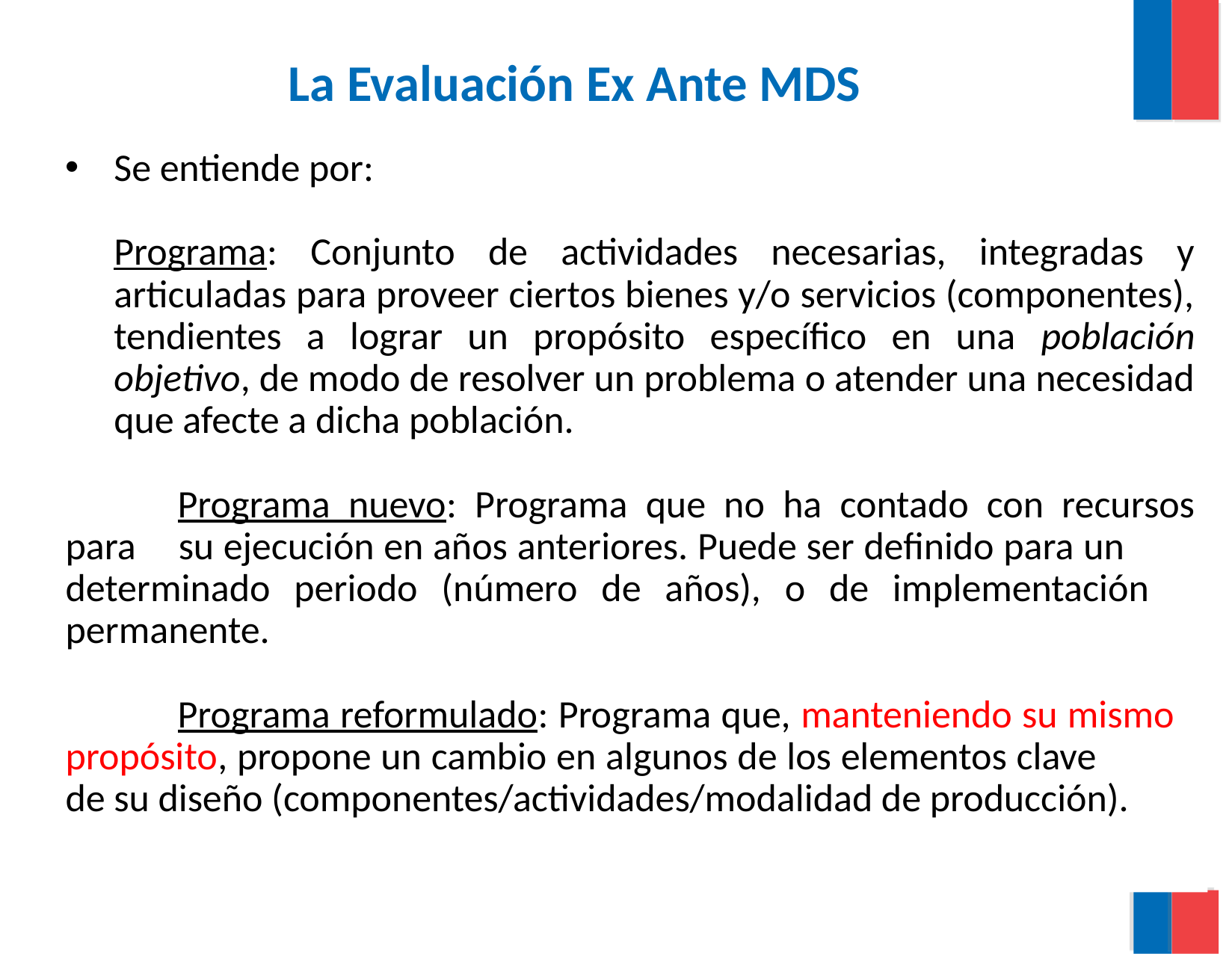

# La Evaluación Ex Ante MDS
Se entiende por:

	Programa: Conjunto de actividades necesarias, integradas y articuladas para proveer ciertos bienes y/o servicios (componentes), tendientes a lograr un propósito específico en una población objetivo, de modo de resolver un problema o atender una necesidad que afecte a dicha población.

	Programa nuevo: Programa que no ha contado con recursos para 	su ejecución en años anteriores. Puede ser definido para un 	determinado periodo (número de años), o de implementación 	permanente.
	Programa reformulado: Programa que, manteniendo su mismo 	propósito, propone un cambio en algunos de los elementos clave 	de su diseño (componentes/actividades/modalidad de producción).